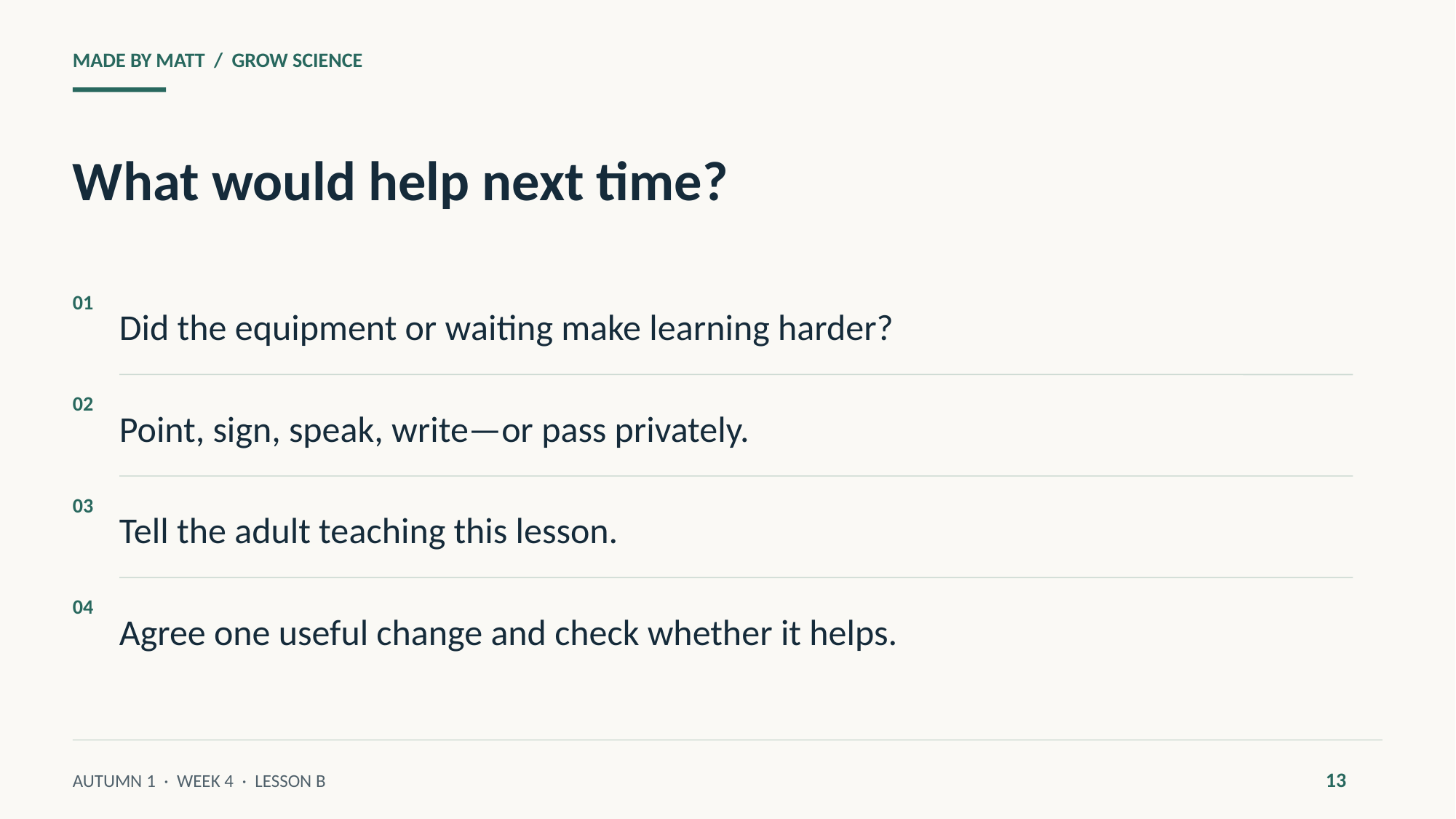

MADE BY MATT  /  GROW SCIENCE

What would help next time?
Did the equipment or waiting make learning harder?
01

Point, sign, speak, write—or pass privately.
02

Tell the adult teaching this lesson.
03

Agree one useful change and check whether it helps.
04

13
AUTUMN 1  ·  WEEK 4  ·  LESSON B